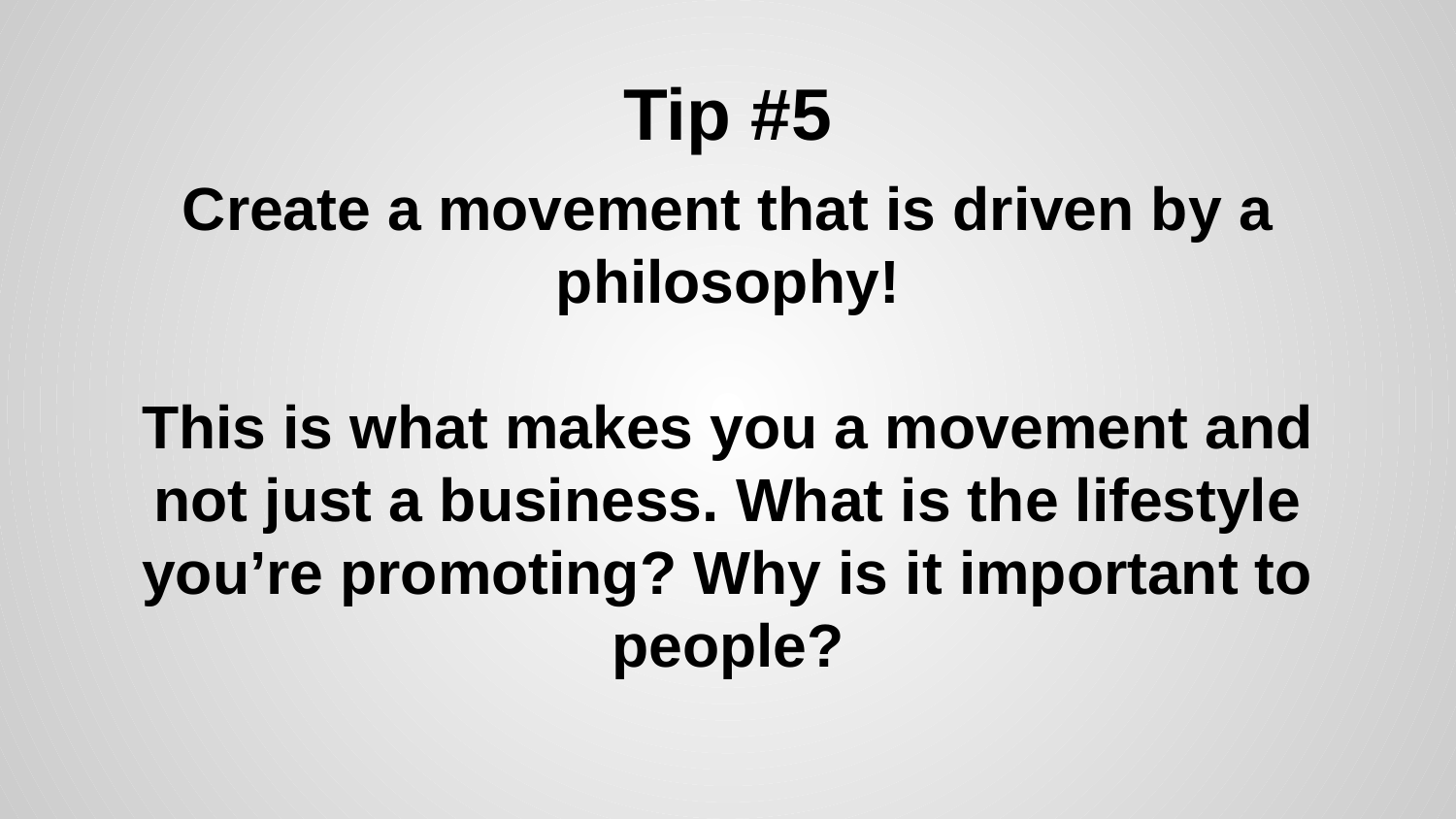

# Tip #5
Create a movement that is driven by a philosophy!

This is what makes you a movement and not just a business. What is the lifestyle you’re promoting? Why is it important to people?